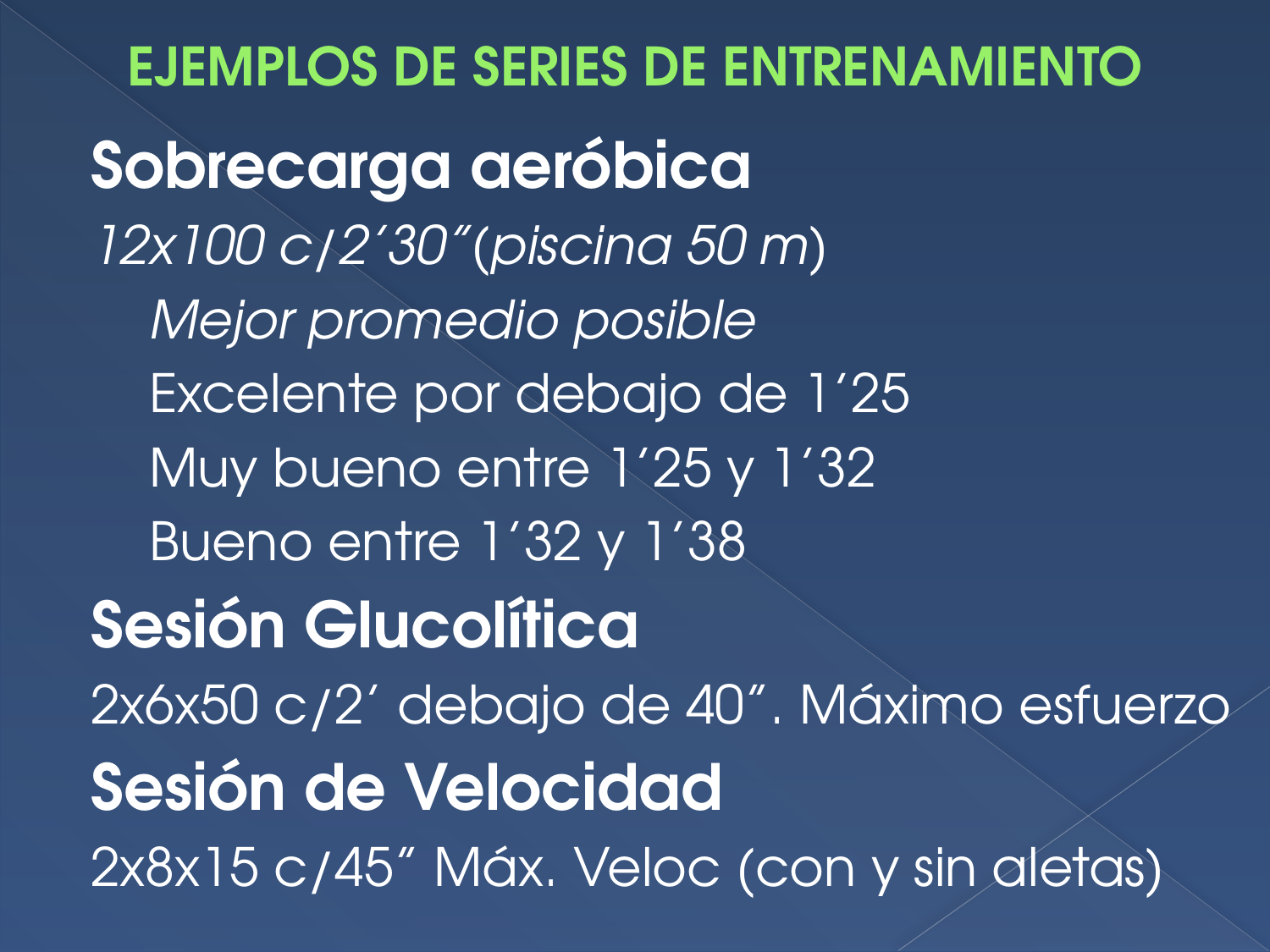

# EJEMPLOS DE SERIES DE ENTRENAMIENTO
Sobrecarga aeróbica
12x100 c/2’30”(piscina 50 m)
    Mejor promedio posible
    Excelente por debajo de 1’25
    Muy bueno entre 1’25 y 1’32
    Bueno entre 1’32 y 1’38
Sesión Glucolítica
2x6x50 c/2’ debajo de 40”. Máximo esfuerzo
Sesión de Velocidad
2x8x15 c/45” Máx. Veloc (con y sin aletas)